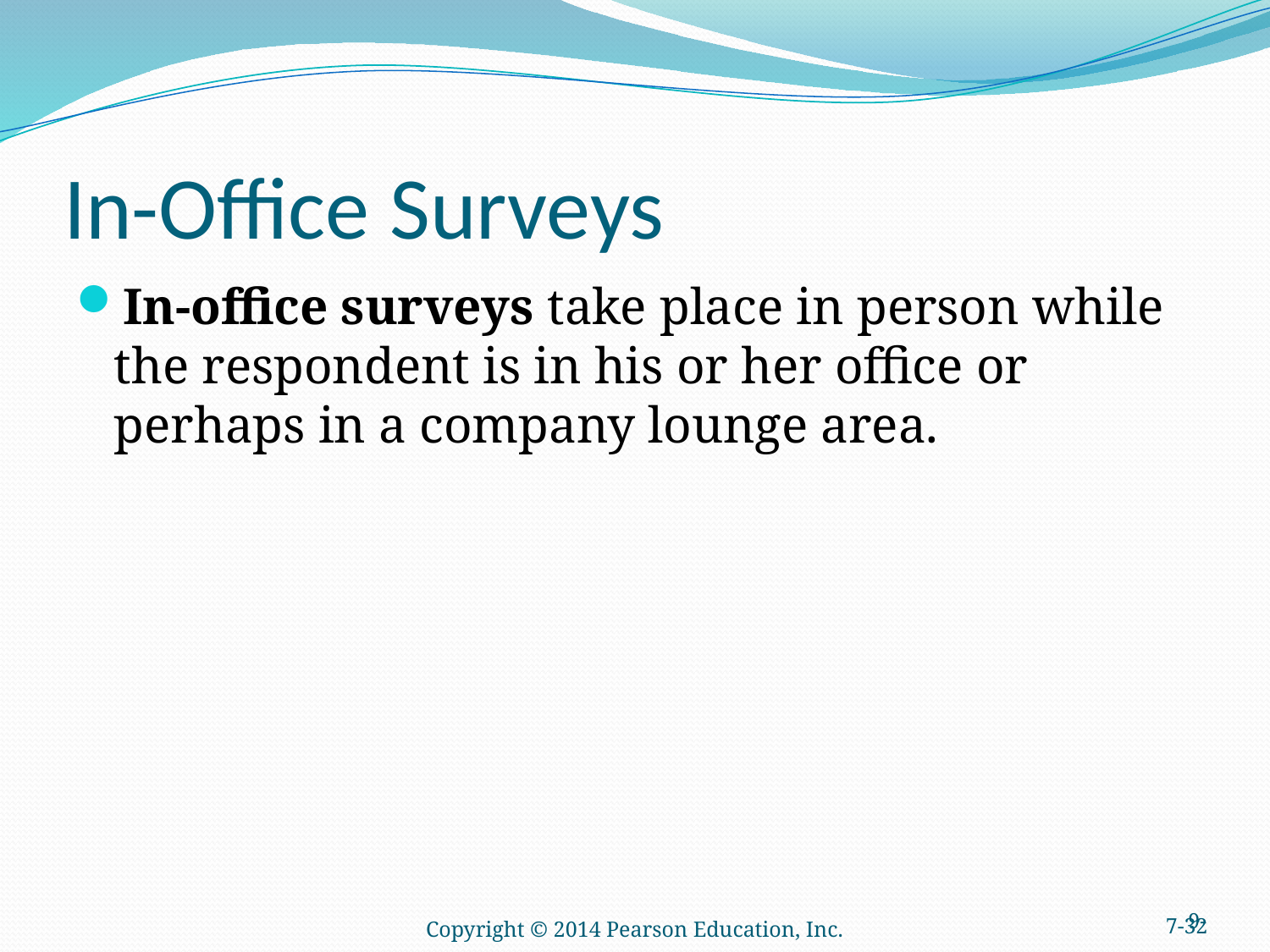

9-
# In-Office Surveys
In-office surveys take place in person while the respondent is in his or her office or perhaps in a company lounge area.